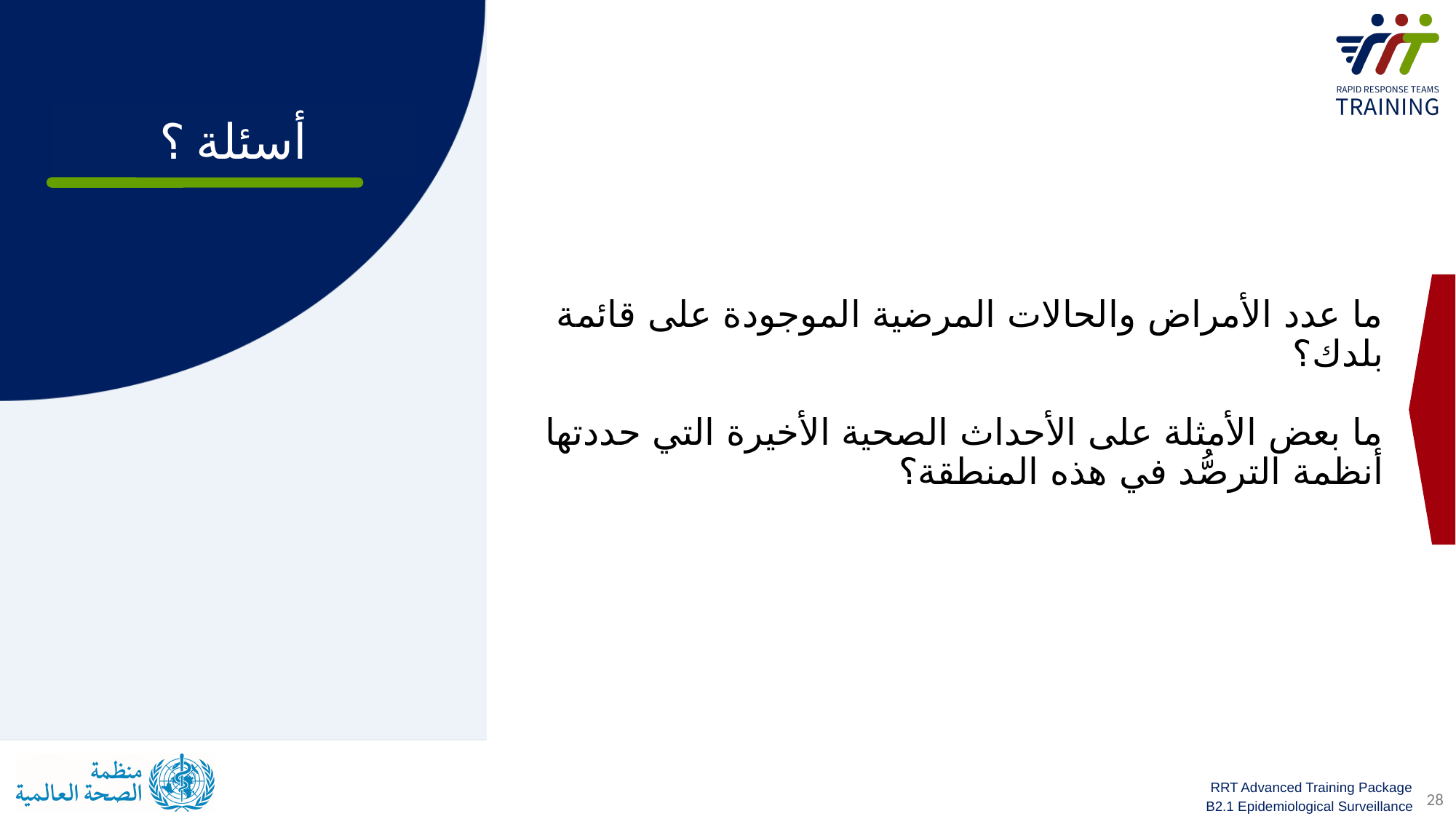

أسئلة ؟
ما عدد الأمراض والحالات المرضية الموجودة على قائمة بلدك؟
ما بعض الأمثلة على الأحداث الصحية الأخيرة التي حددتها أنظمة الترصُّد في هذه المنطقة؟